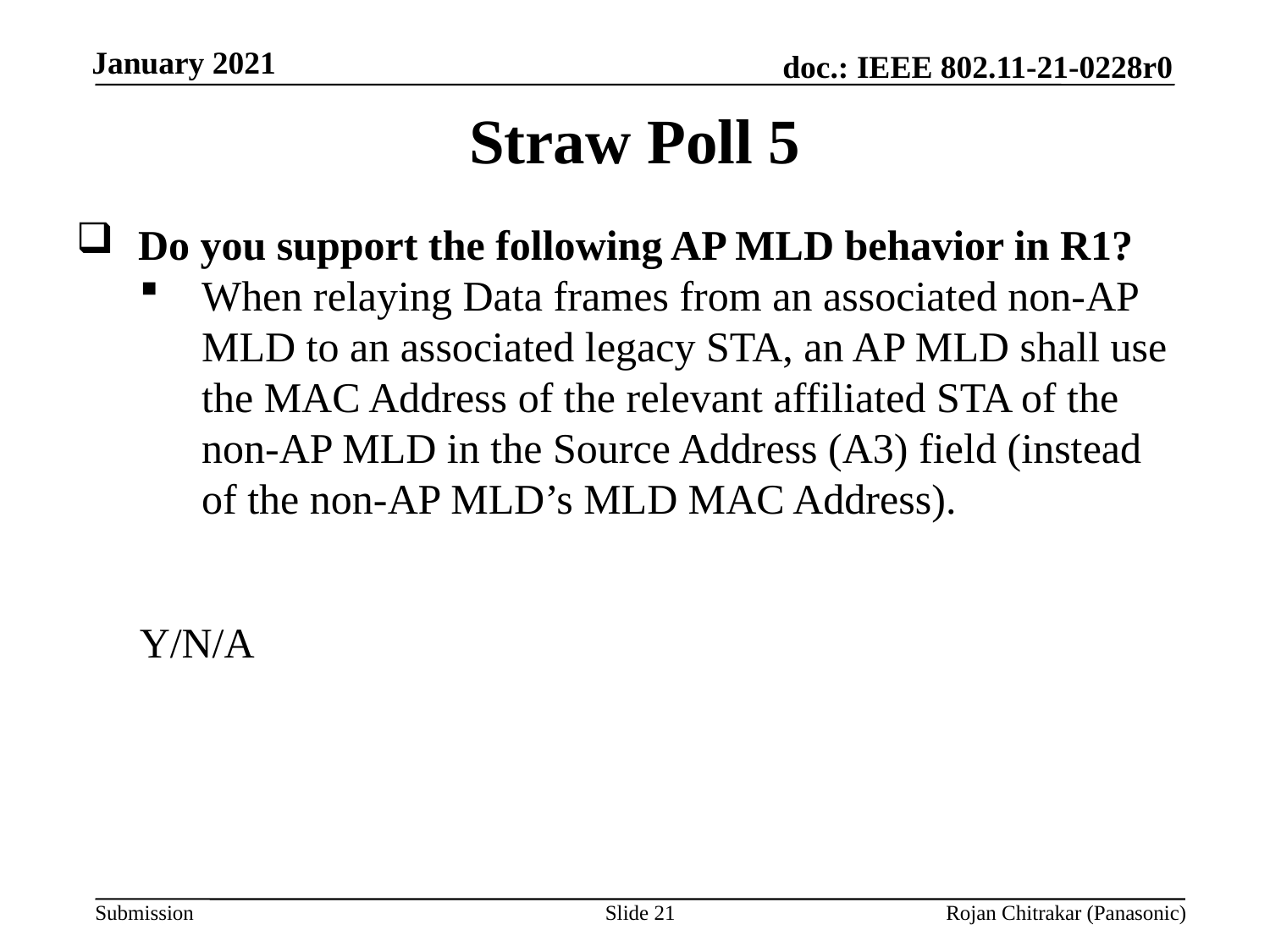

Straw Poll 5
Do you support the following AP MLD behavior in R1?
When relaying Data frames from an associated non-AP MLD to an associated legacy STA, an AP MLD shall use the MAC Address of the relevant affiliated STA of the non-AP MLD in the Source Address (A3) field (instead of the non-AP MLD’s MLD MAC Address).

Y/N/A
Slide 21
Rojan Chitrakar (Panasonic)